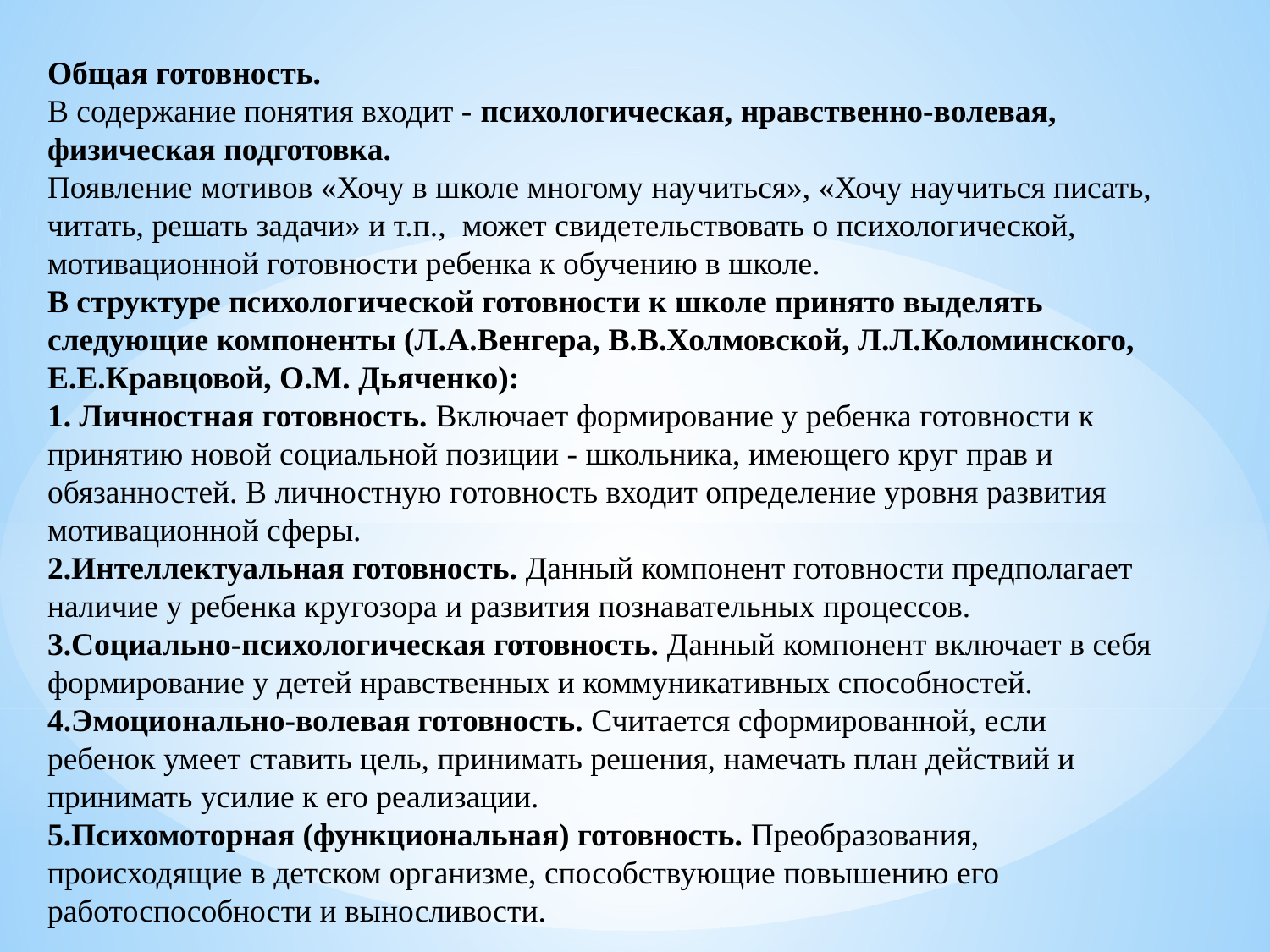

Общая готовность.
В содержание понятия входит - психологическая, нравственно-волевая, физическая подготовка.
Появление мотивов «Хочу в школе многому научиться», «Хочу научиться писать, читать, решать задачи» и т.п.,  может свидетельствовать о психологической, мотивационной готовности ребенка к обучению в школе.
В структуре психологической готовности к школе принято выделять следующие компоненты (Л.А.Венгера, В.В.Холмовской, Л.Л.Коломинского, Е.Е.Кравцовой, О.М. Дьяченко):
1. Личностная готовность. Включает формирование у ребенка готовности к принятию новой социальной позиции - школьника, имеющего круг прав и обязанностей. В личностную готовность входит определение уровня развития мотивационной сферы.
2.Интеллектуальная готовность. Данный компонент готовности предполагает наличие у ребенка кругозора и развития познавательных процессов.
3.Социально-психологическая готовность. Данный компонент включает в себя формирование у детей нравственных и коммуникативных способностей.
4.Эмоционально-волевая готовность. Считается сформированной, если ребенок умеет ставить цель, принимать решения, намечать план действий и принимать усилие к его реализации.
5.Психомоторная (функциональная) готовность. Преобразования, происходящие в детском организме, способствующие повышению его работоспособности и выносливости.